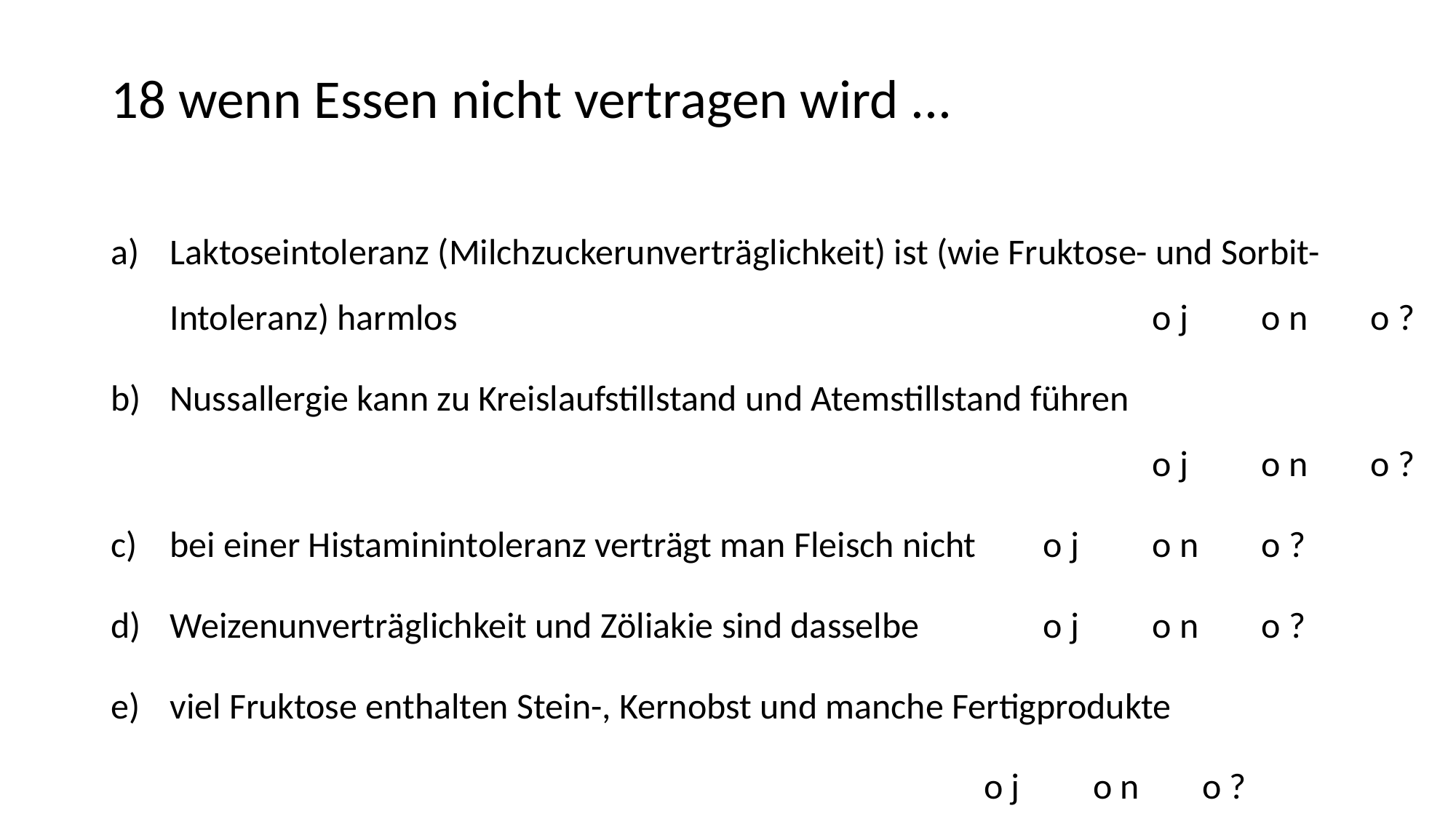

# 18 wenn Essen nicht vertragen wird ...
Laktoseintoleranz (Milchzuckerunverträglichkeit) ist (wie Fruktose- und Sorbit-Intoleranz) harmlos							o j	o n	o ?
Nussallergie kann zu Kreislaufstillstand und Atemstillstand führen												o j	o n	o ?
bei einer Histaminintoleranz verträgt man Fleisch nicht	o j	o n	o ?
Weizenunverträglichkeit und Zöliakie sind dasselbe		o j	o n	o ?
viel Fruktose enthalten Stein-, Kernobst und manche Fertigprodukte
								o j	o n	o ?